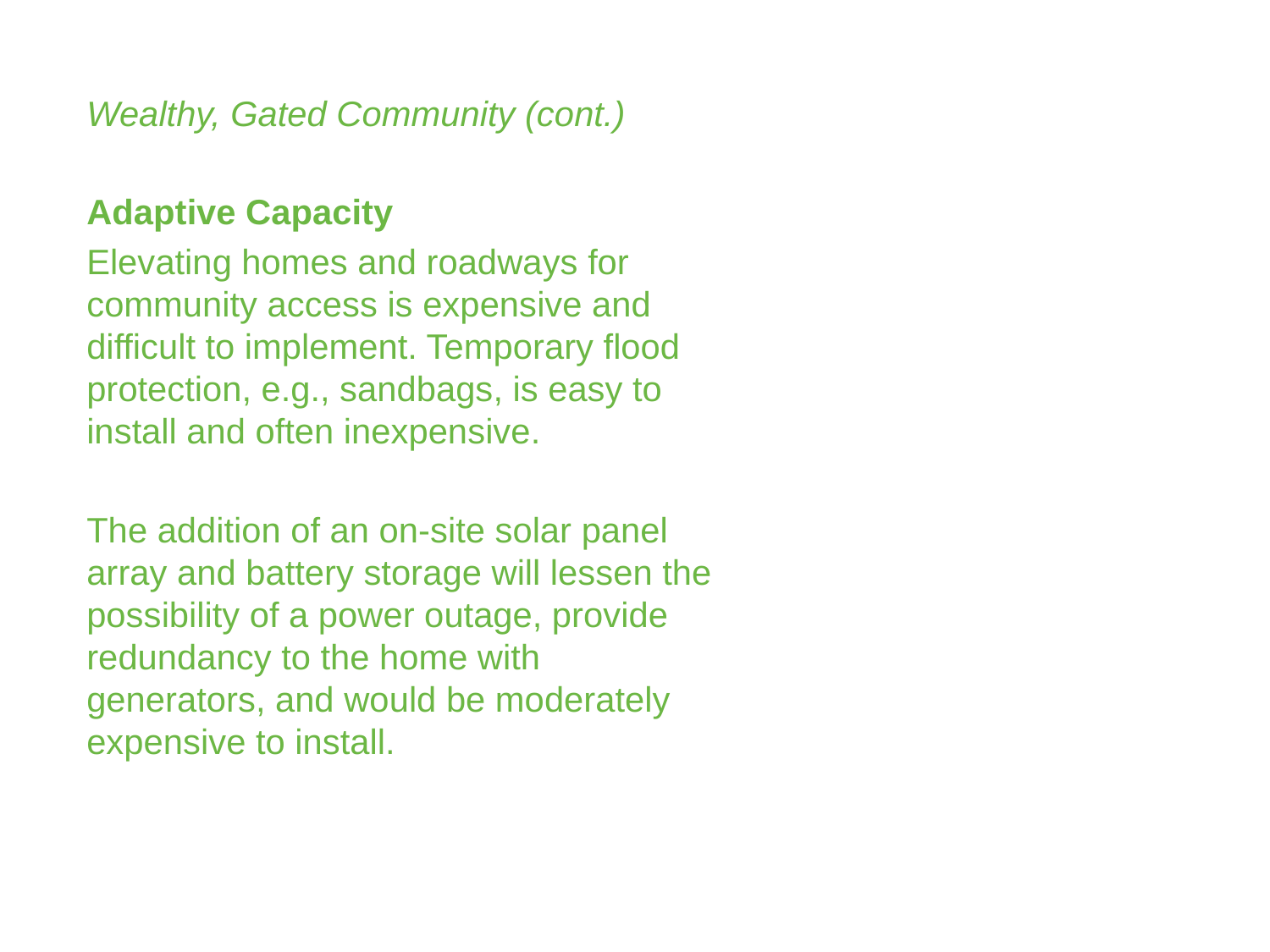

Wealthy, Gated Community (cont.)

Adaptive Capacity
Elevating homes and roadways for community access is expensive and difficult to implement. Temporary flood protection, e.g., sandbags, is easy to install and often inexpensive.

The addition of an on-site solar panel array and battery storage will lessen the possibility of a power outage, provide redundancy to the home with generators, and would be moderately expensive to install.